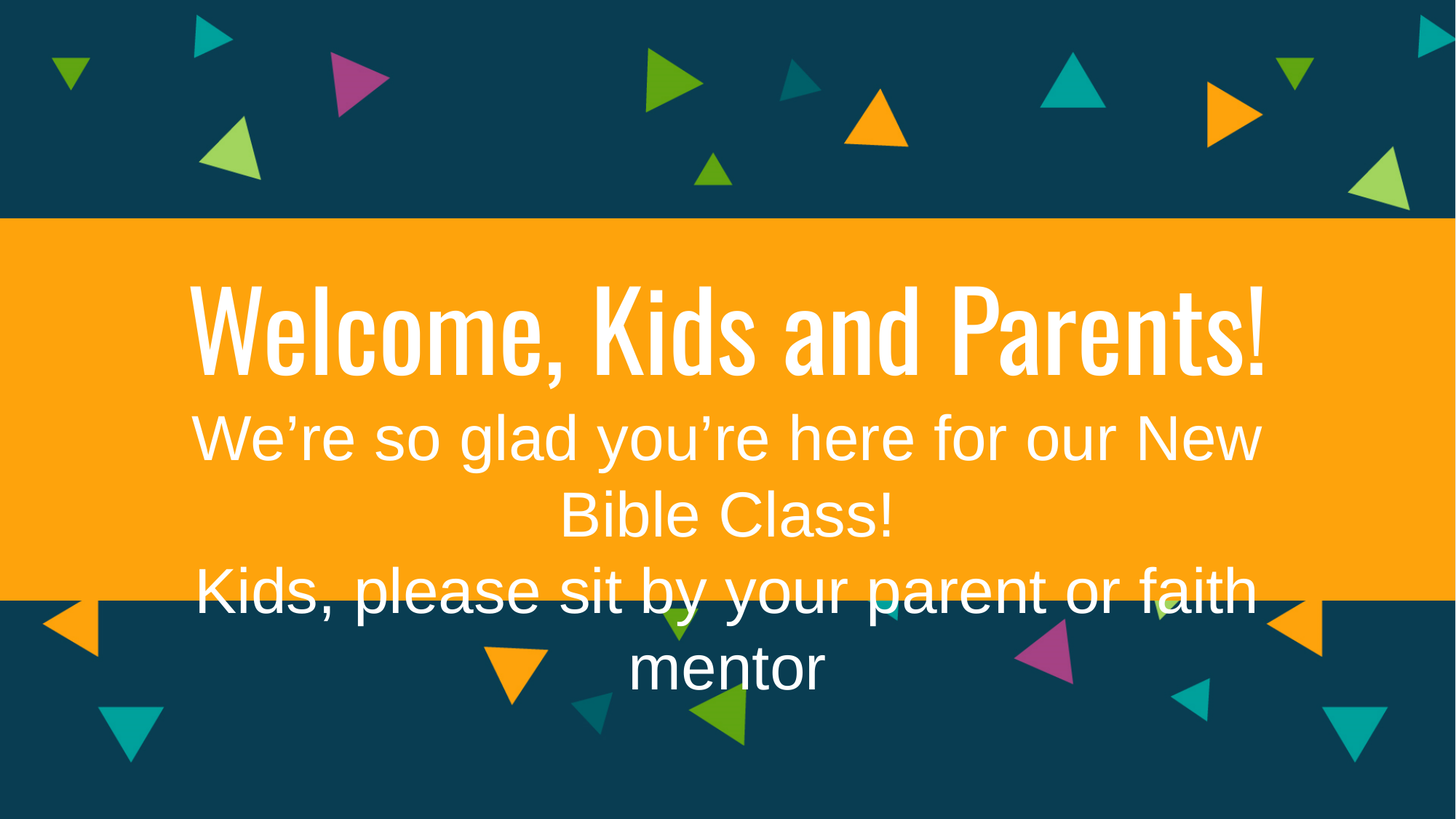

Welcome, Kids and Parents!
We’re so glad you’re here for our New Bible Class!
Kids, please sit by your parent or faith mentor